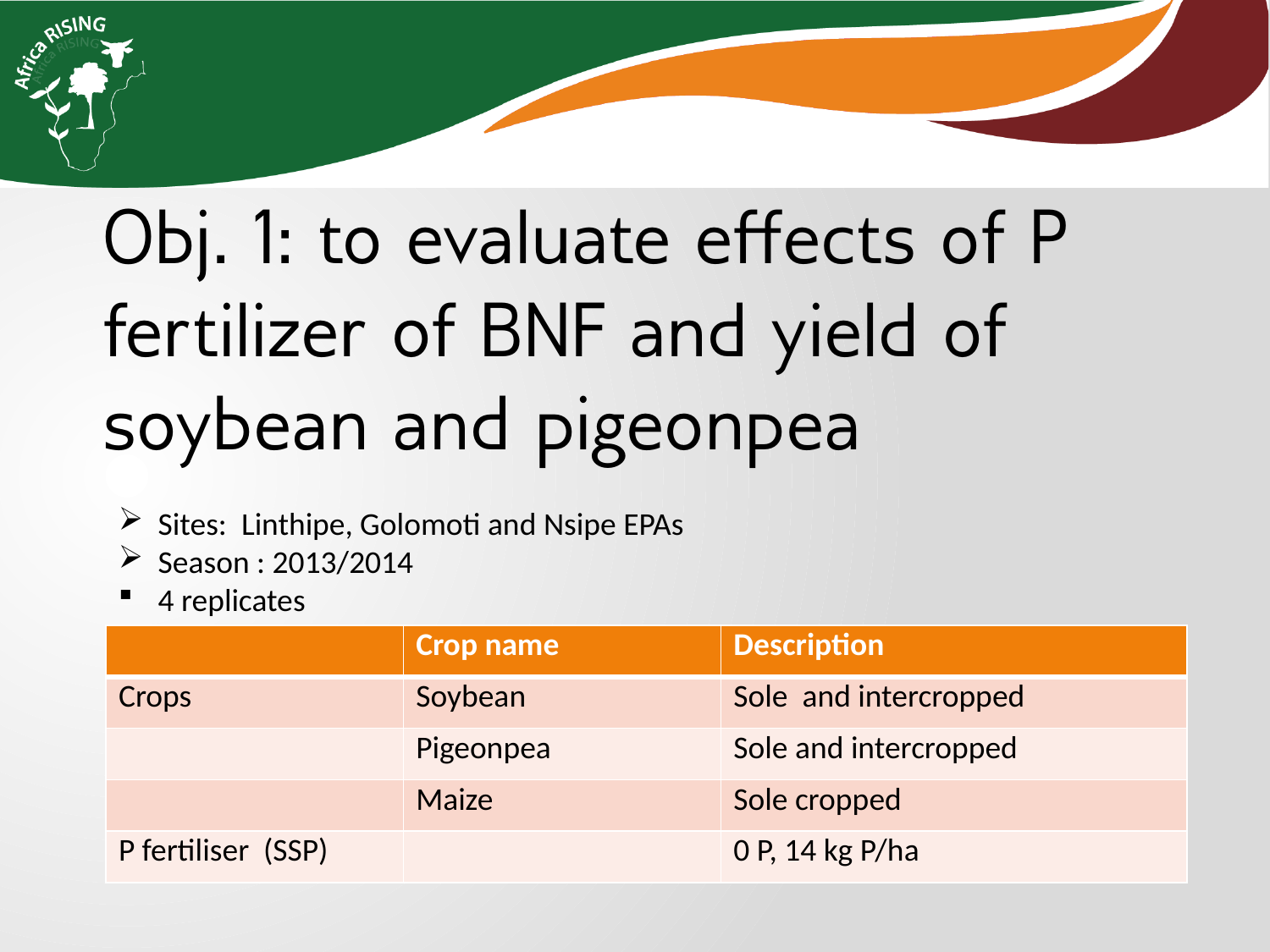

Obj. 1: to evaluate effects of P fertilizer of BNF and yield of soybean and pigeonpea

Sites:  Linthipe, Golomoti and Nsipe EPAs
Season : 2013/2014
4 replicates
|  | Crop name | Description |
| --- | --- | --- |
| Crops | Soybean | Sole and intercropped |
|  | Pigeonpea | Sole and intercropped |
|  | Maize | Sole cropped |
| P fertiliser (SSP) |  | 0 P, 14 kg P/ha |